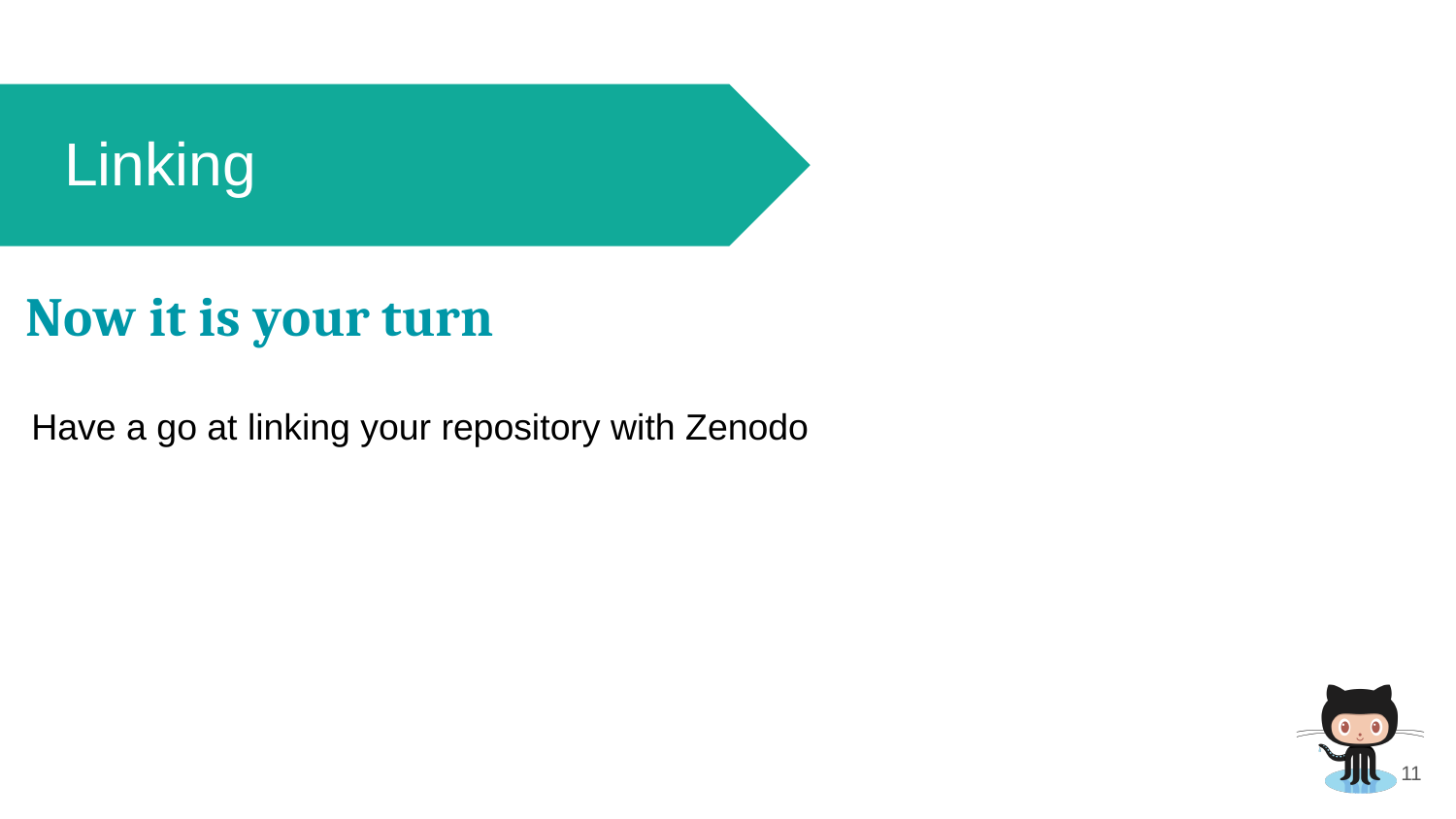

# Linking

Now it is your turn
Have a go at linking your repository with Zenodo

11